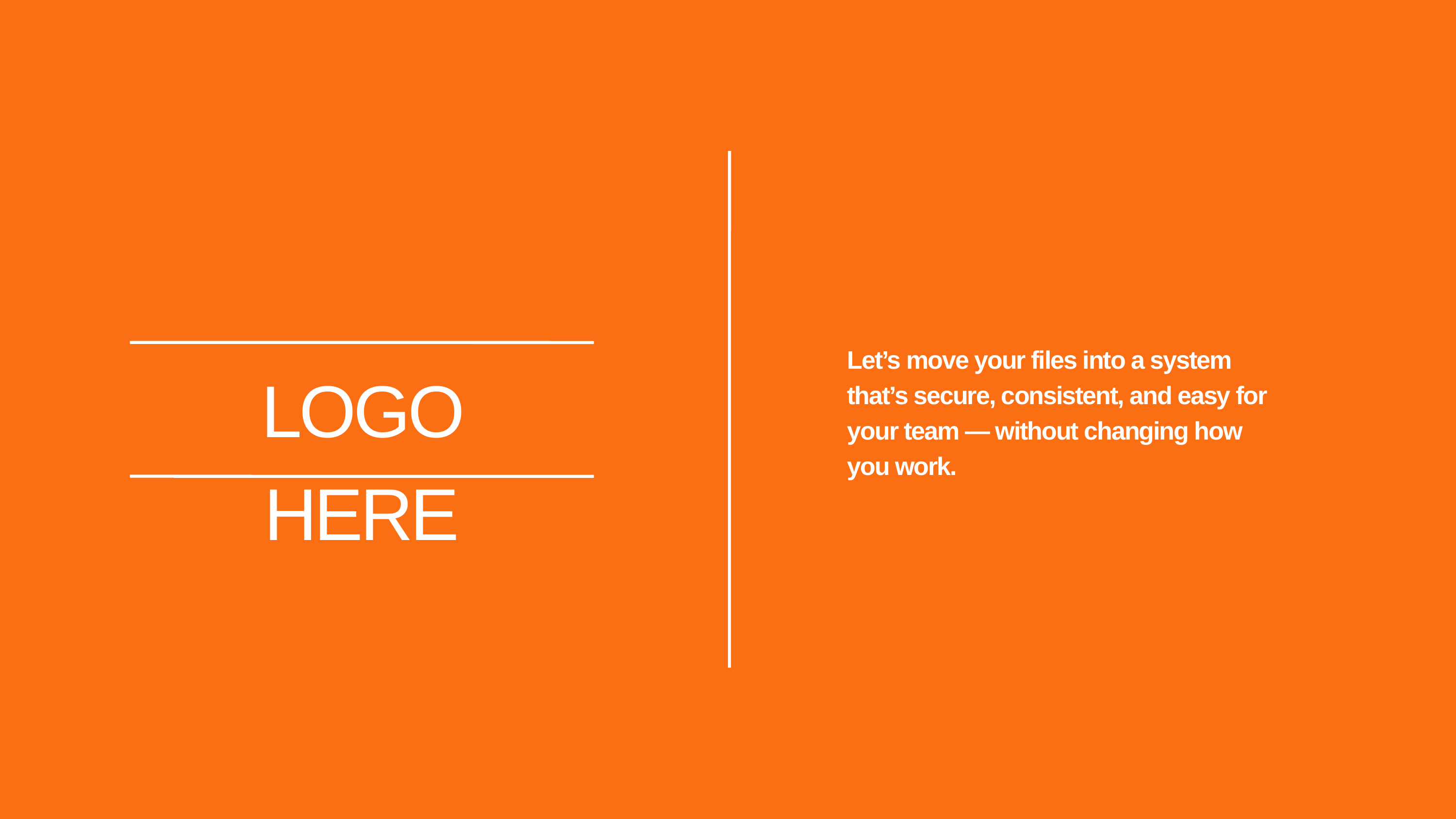

Let’s move your files into a system that’s secure, consistent, and easy for your team — without changing how you work.

LOGO HERE